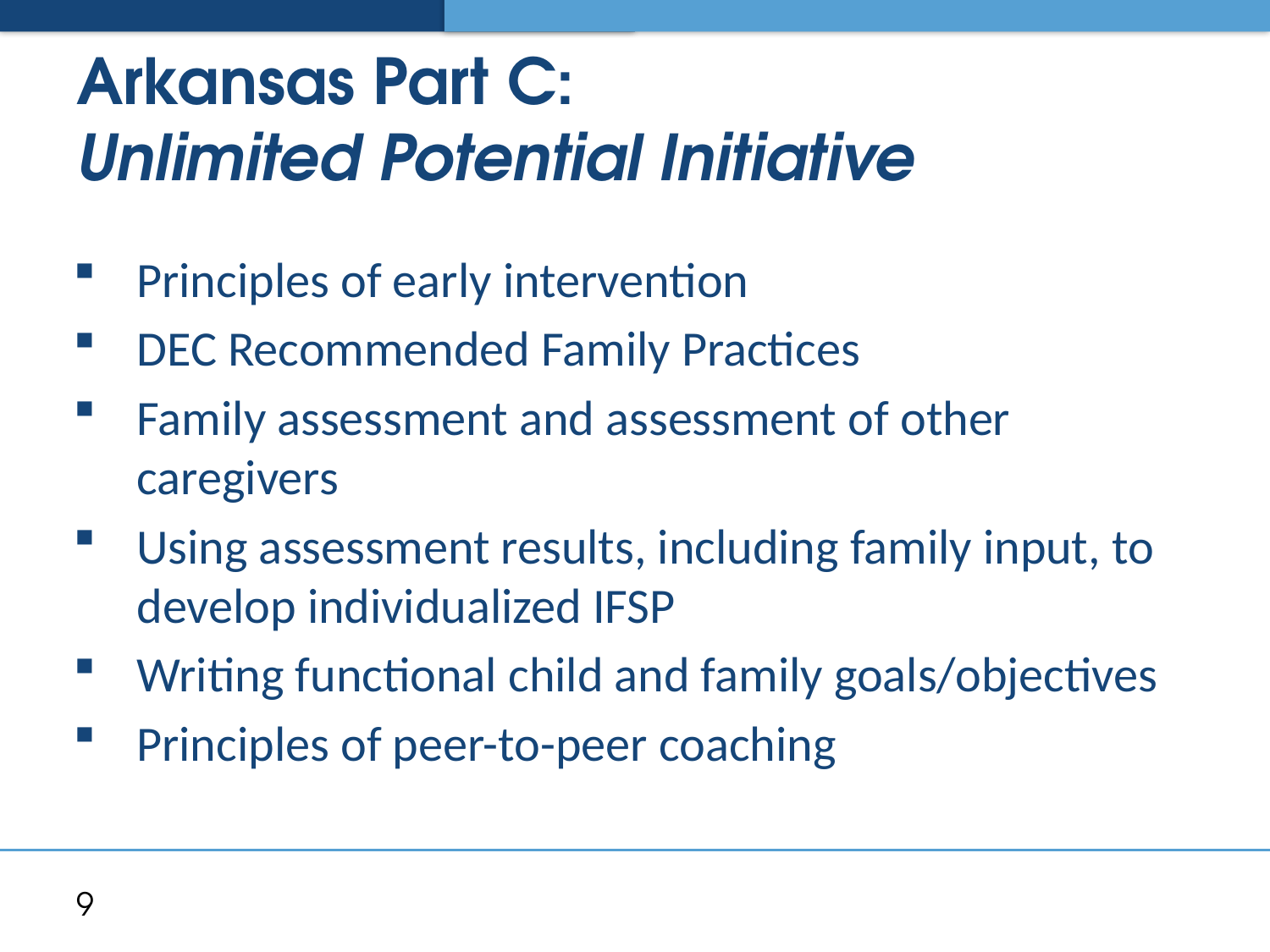

# Arkansas Part C: Unlimited Potential Initiative
Principles of early intervention
DEC Recommended Family Practices
Family assessment and assessment of other caregivers
Using assessment results, including family input, to develop individualized IFSP
Writing functional child and family goals/objectives
Principles of peer-to-peer coaching
9